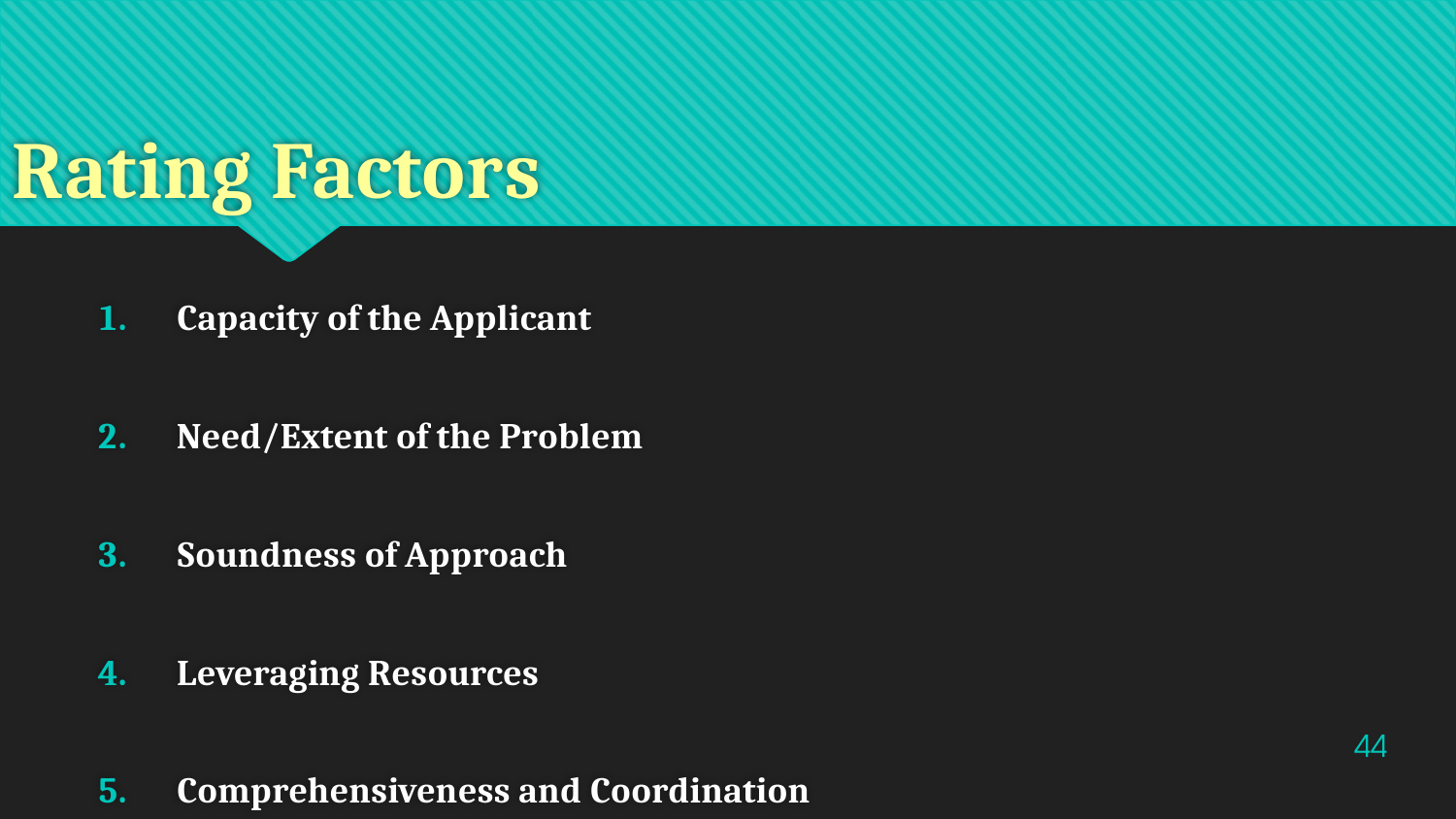

# Rating Factors
Capacity of the Applicant

Need/Extent of the Problem

Soundness of Approach

Leveraging Resources

Comprehensiveness and Coordination

44